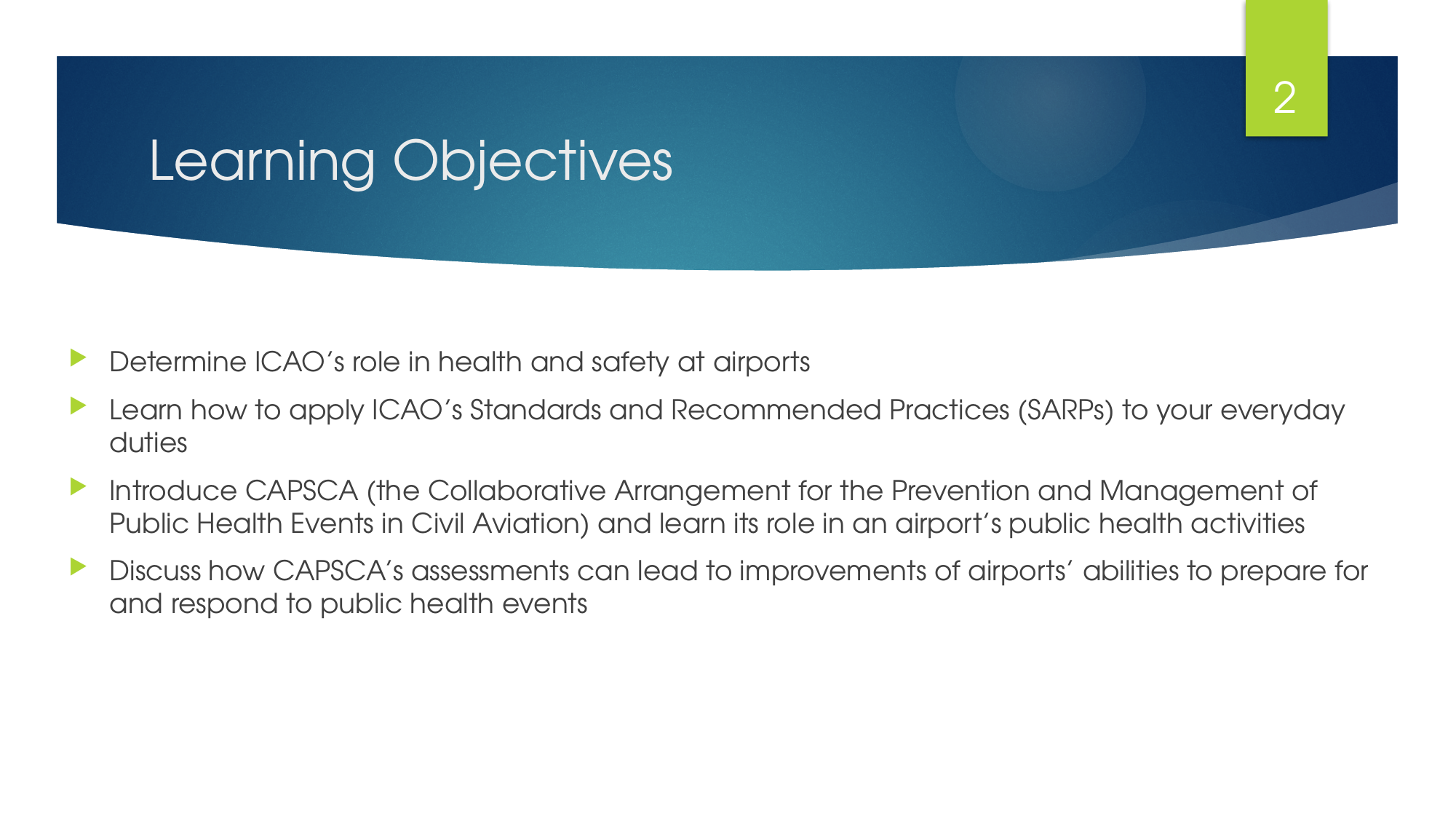

2
# Learning Objectives
Determine ICAO’s role in health and safety at airports
Learn how to apply ICAO’s Standards and Recommended Practices (SARPs) to your everyday duties
Introduce CAPSCA (the Collaborative Arrangement for the Prevention and Management of Public Health Events in Civil Aviation) and learn its role in an airport’s public health activities
Discuss how CAPSCA’s assessments can lead to improvements of airports’ abilities to prepare for and respond to public health events